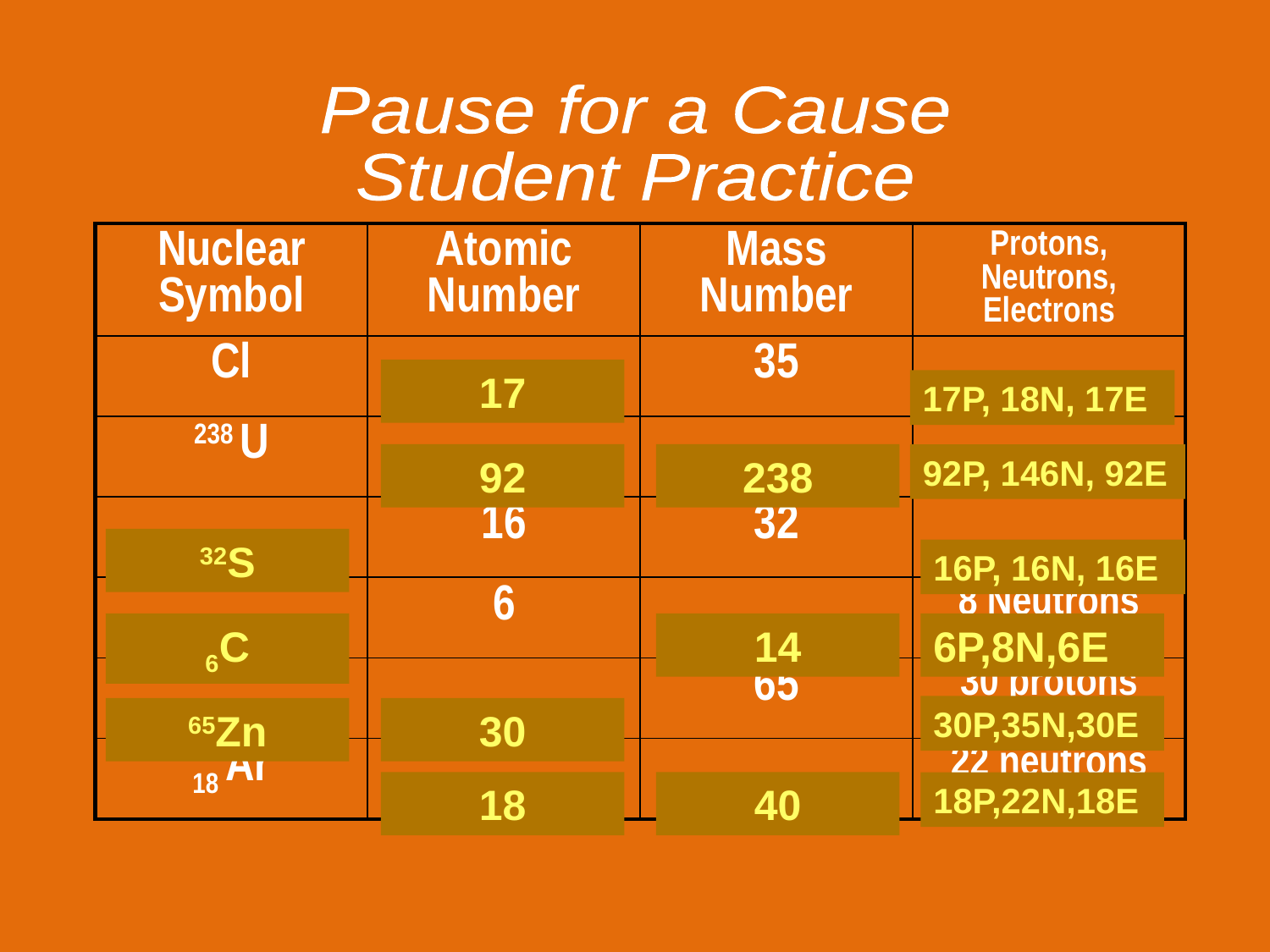

Pause for a Cause
Student Practice
| Nuclear Symbol | Atomic Number | Mass Number | Protons, Neutrons, Electrons |
| --- | --- | --- | --- |
| Cl |  | 35 |  |
| 238 U |  |  |  |
|  | 16 | 32 |  |
|  | 6 |  | 8 Neutrons |
|  |  | 65 | 30 protons |
| 18 Ar |  |  | 22 neutrons |
17

17P, 18N, 17E
92
238
92P, 146N, 92E
32S
16P, 16N, 16E
6C
14
6P,8N,6E
30P,35N,30E
65Zn
30
18
40
18P,22N,18E